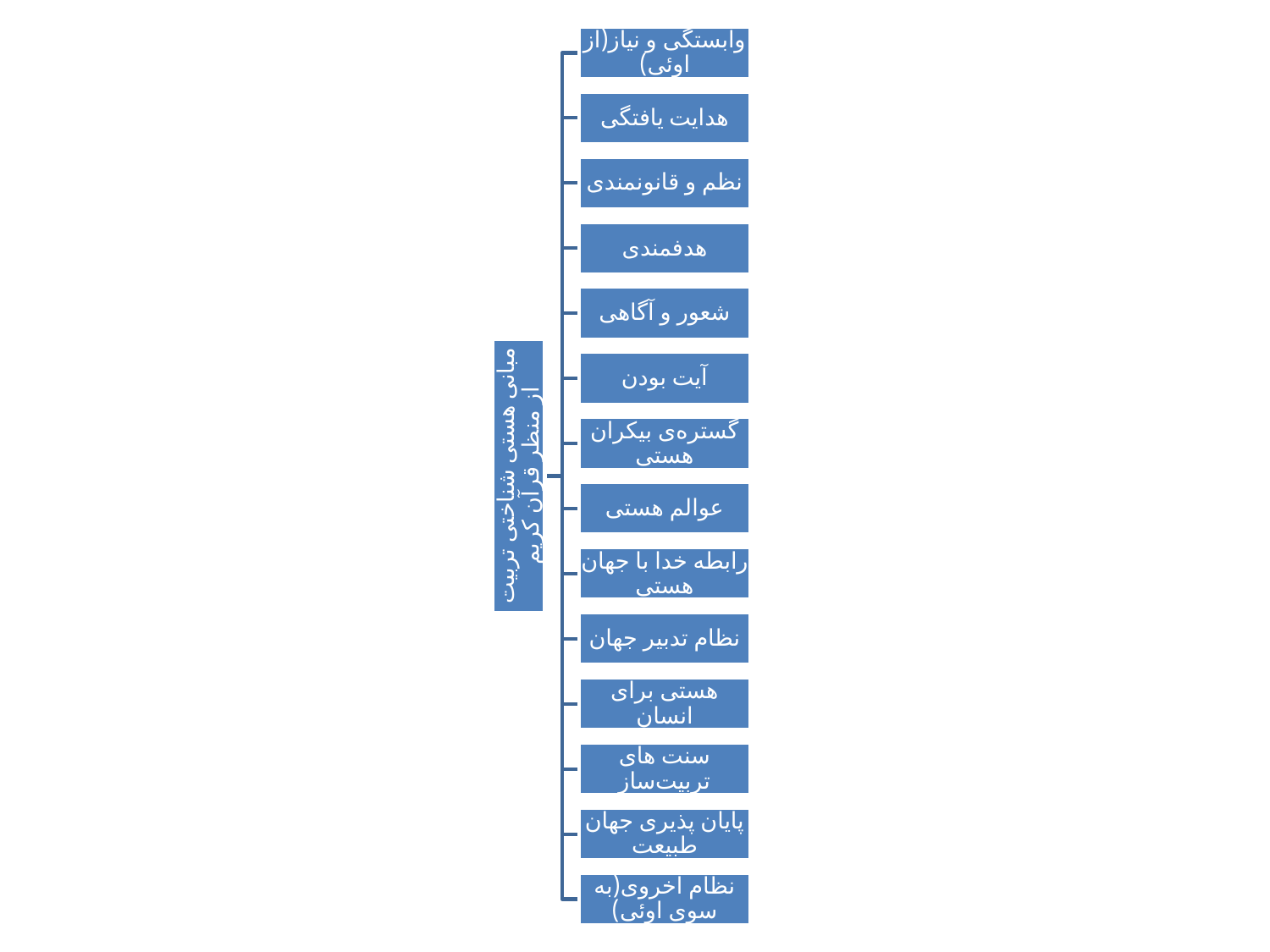

مبانی هستی شناختی تربیت از منظر قرآن کریم
وابستگی و نیاز(از اوئی)
هدایت یافتگی
نظم و قانونمندی
هدفمندی
شعور و آگاهی
آیت بودن
گستره‌ی بیکران هستی
عوالم هستی
رابطه خدا با جهان هستی
نظام تدبیر جهان
هستی برای انسان
سنت های تربیت‌ساز
پایان پذیری جهان طبیعت
نظام اخروی(به سوی اوئی)